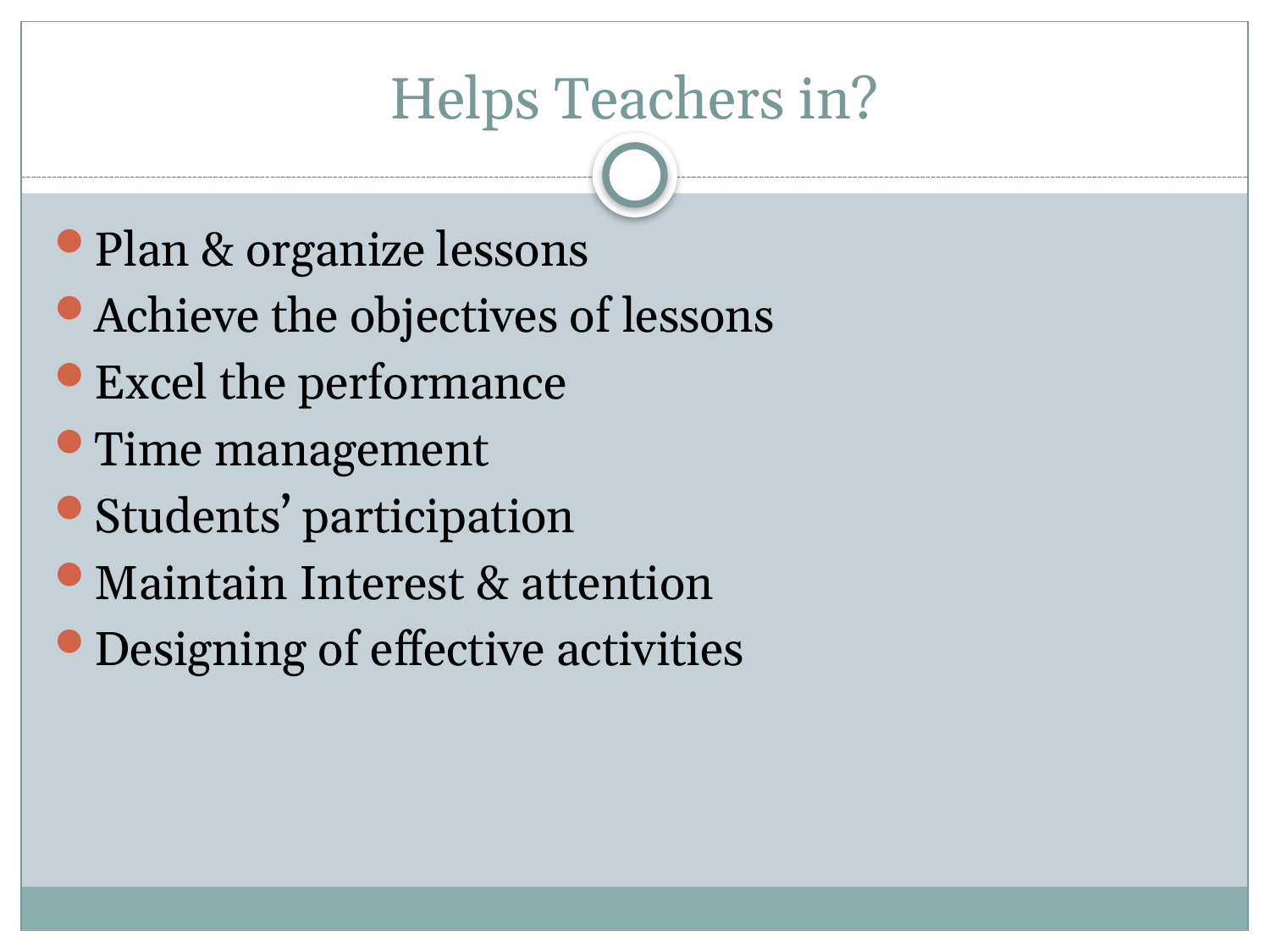

# Helps Teachers in?
Plan & organize lessons
Achieve the objectives of lessons
Excel the performance
Time management
Students’ participation
Maintain Interest & attention
Designing of effective activities